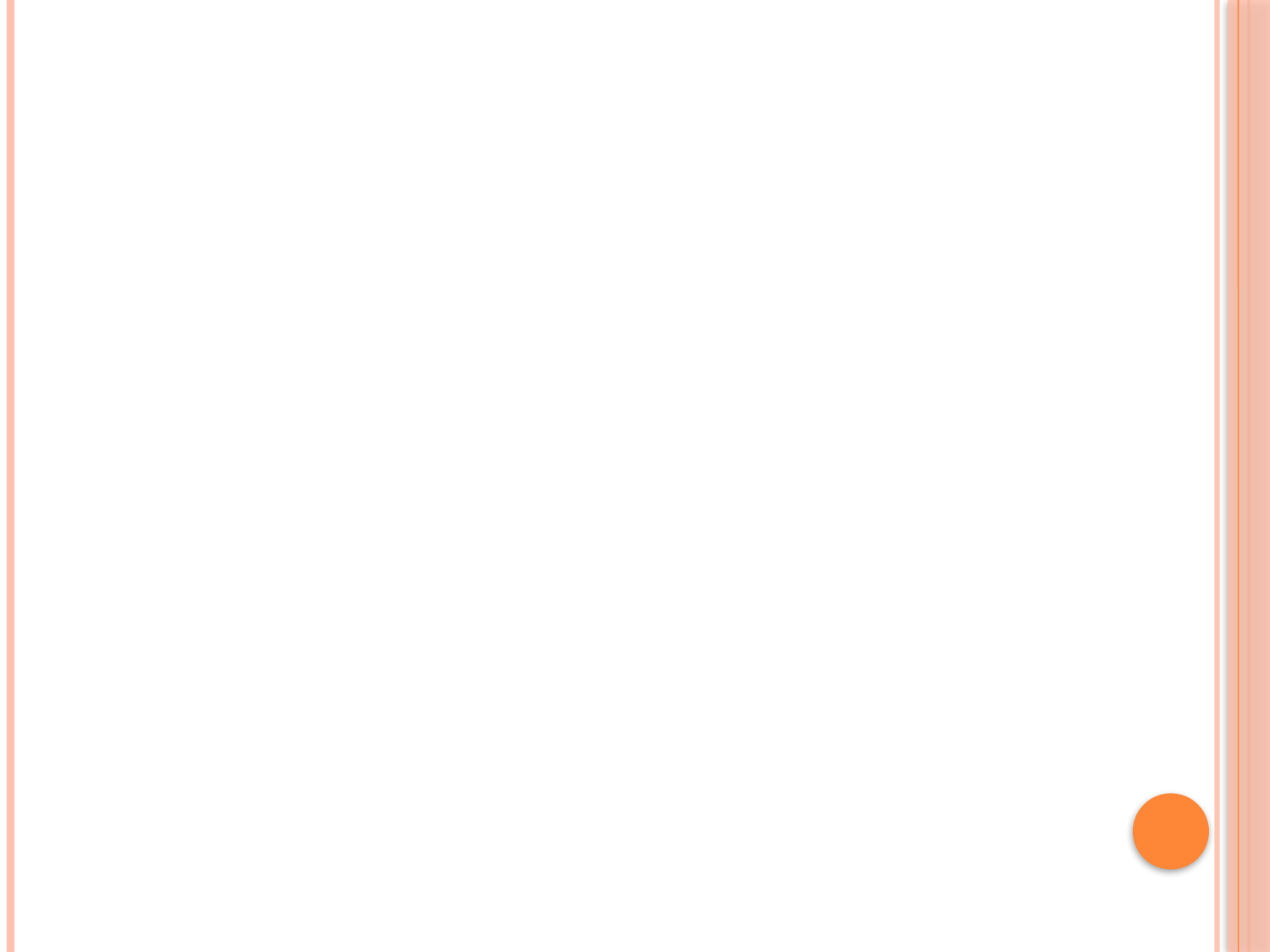

The EnD
The EnD
The EnD
The EnD
The EnD